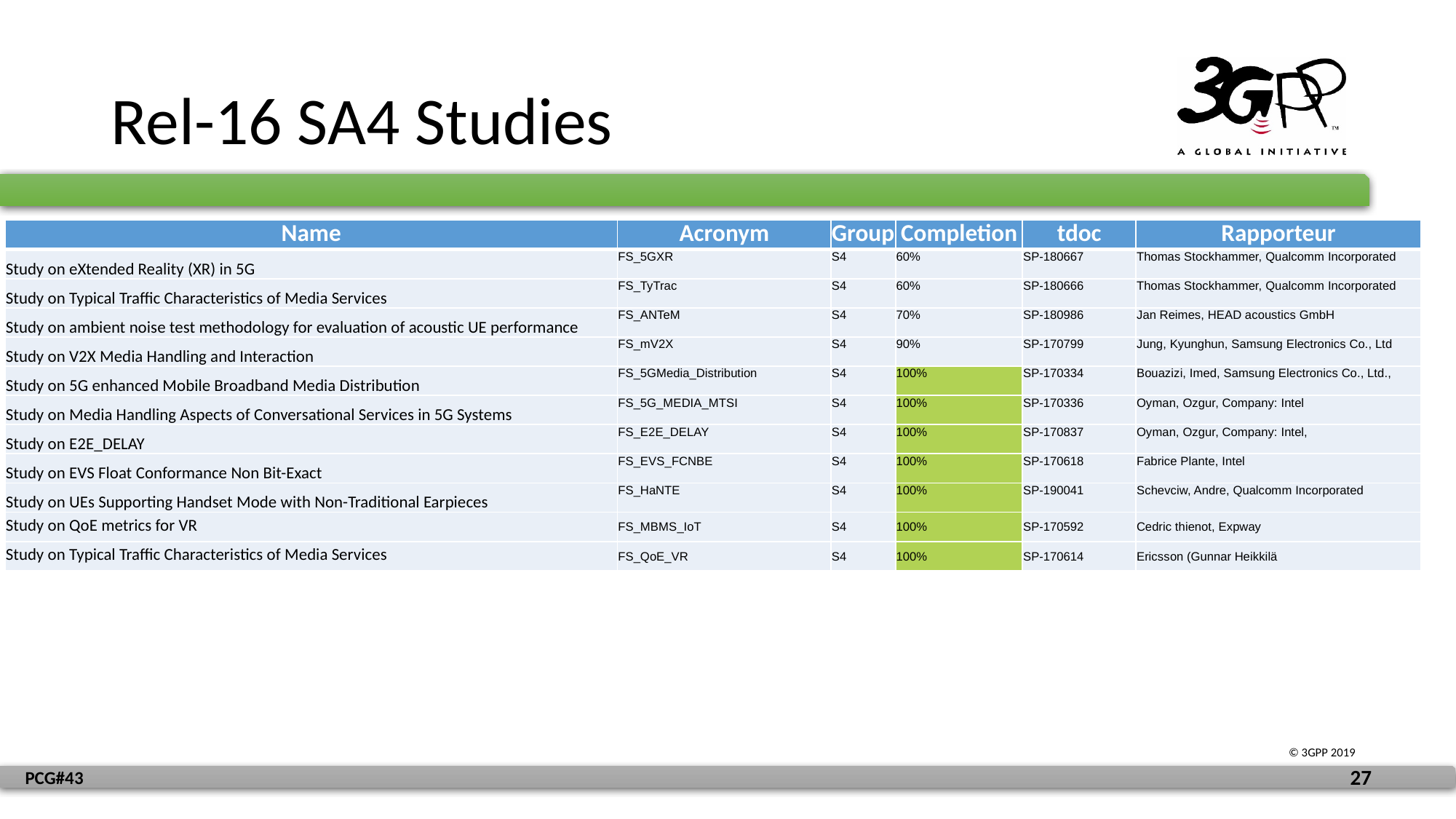

# Rel-16 SA4 Studies
| Name | Acronym | Group | Completion | tdoc | Rapporteur |
| --- | --- | --- | --- | --- | --- |
| Study on eXtended Reality (XR) in 5G | FS\_5GXR | S4 | 60% | SP-180667 | Thomas Stockhammer, Qualcomm Incorporated |
| Study on Typical Traffic Characteristics of Media Services | FS\_TyTrac | S4 | 60% | SP-180666 | Thomas Stockhammer, Qualcomm Incorporated |
| Study on ambient noise test methodology for evaluation of acoustic UE performance | FS\_ANTeM | S4 | 70% | SP-180986 | Jan Reimes, HEAD acoustics GmbH |
| Study on V2X Media Handling and Interaction | FS\_mV2X | S4 | 90% | SP-170799 | Jung, Kyunghun, Samsung Electronics Co., Ltd |
| Study on 5G enhanced Mobile Broadband Media Distribution | FS\_5GMedia\_Distribution | S4 | 100% | SP-170334 | Bouazizi, Imed, Samsung Electronics Co., Ltd., |
| Study on Media Handling Aspects of Conversational Services in 5G Systems | FS\_5G\_MEDIA\_MTSI | S4 | 100% | SP-170336 | Oyman, Ozgur, Company: Intel |
| Study on E2E\_DELAY | FS\_E2E\_DELAY | S4 | 100% | SP-170837 | Oyman, Ozgur, Company: Intel, |
| Study on EVS Float Conformance Non Bit-Exact | FS\_EVS\_FCNBE | S4 | 100% | SP-170618 | Fabrice Plante, Intel |
| Study on UEs Supporting Handset Mode with Non-Traditional Earpieces | FS\_HaNTE | S4 | 100% | SP-190041 | Schevciw, Andre, Qualcomm Incorporated |
| Study on QoE metrics for VR | FS\_MBMS\_IoT | S4 | 100% | SP-170592 | Cedric thienot, Expway |
| Study on Typical Traffic Characteristics of Media Services | FS\_QoE\_VR | S4 | 100% | SP-170614 | Ericsson (Gunnar Heikkilä |